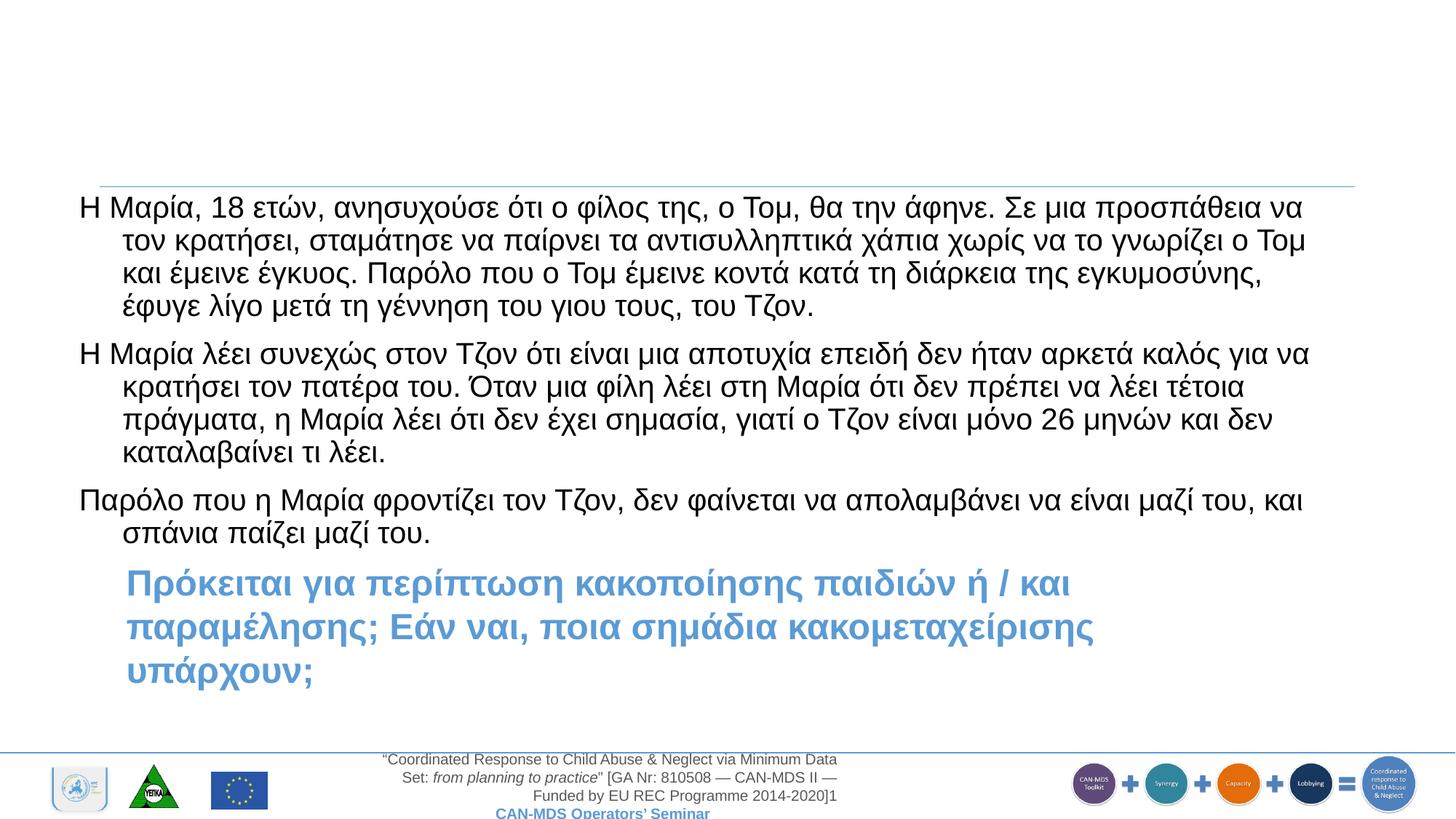

Η Μαρία, 18 ετών, ανησυχούσε ότι ο φίλος της, ο Τομ, θα την άφηνε. Σε μια προσπάθεια να τον κρατήσει, σταμάτησε να παίρνει τα αντισυλληπτικά χάπια χωρίς να το γνωρίζει ο Τομ και έμεινε έγκυος. Παρόλο που ο Τομ έμεινε κοντά κατά τη διάρκεια της εγκυμοσύνης, έφυγε λίγο μετά τη γέννηση του γιου τους, του Τζον.
Η Μαρία λέει συνεχώς στον Τζον ότι είναι μια αποτυχία επειδή δεν ήταν αρκετά καλός για να κρατήσει τον πατέρα του. Όταν μια φίλη λέει στη Μαρία ότι δεν πρέπει να λέει τέτοια πράγματα, η Μαρία λέει ότι δεν έχει σημασία, γιατί ο Τζον είναι μόνο 26 μηνών και δεν καταλαβαίνει τι λέει.
Παρόλο που η Μαρία φροντίζει τον Τζον, δεν φαίνεται να απολαμβάνει να είναι μαζί του, και σπάνια παίζει μαζί του.
Πρόκειται για περίπτωση κακοποίησης παιδιών ή / και παραμέλησης; Εάν ναι, ποια σημάδια κακομεταχείρισης υπάρχουν;